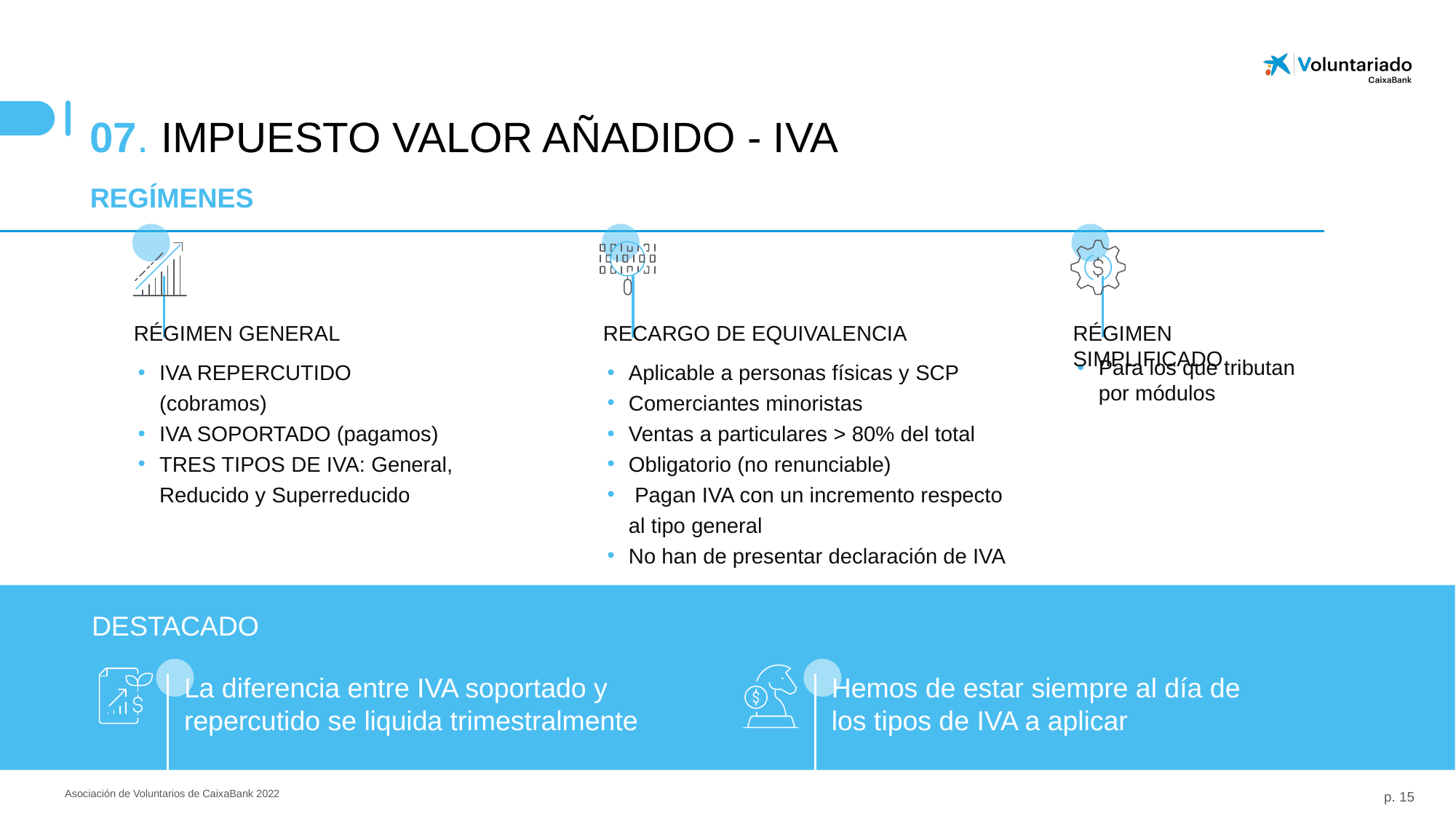

07. IMPUESTO VALOR AÑADIDO - IVA

REGÍMENES

RÉGIMEN GENERAL
RECARGO DE EQUIVALENCIA
RÉGIMEN SIMPLIFICADO
IVA REPERCUTIDO (cobramos)
IVA SOPORTADO (pagamos)
TRES TIPOS DE IVA: General, Reducido y Superreducido
Aplicable a personas físicas y SCP
Comerciantes minoristas
Ventas a particulares > 80% del total
Obligatorio (no renunciable)
 Pagan IVA con un incremento respecto al tipo general
No han de presentar declaración de IVA
Para los que tributan por módulos

DESTACADO

La diferencia entre IVA soportado y repercutido se liquida trimestralmente

Hemos de estar siempre al día de los tipos de IVA a aplicar

Asociación de Voluntarios de CaixaBank 2022
p. 15